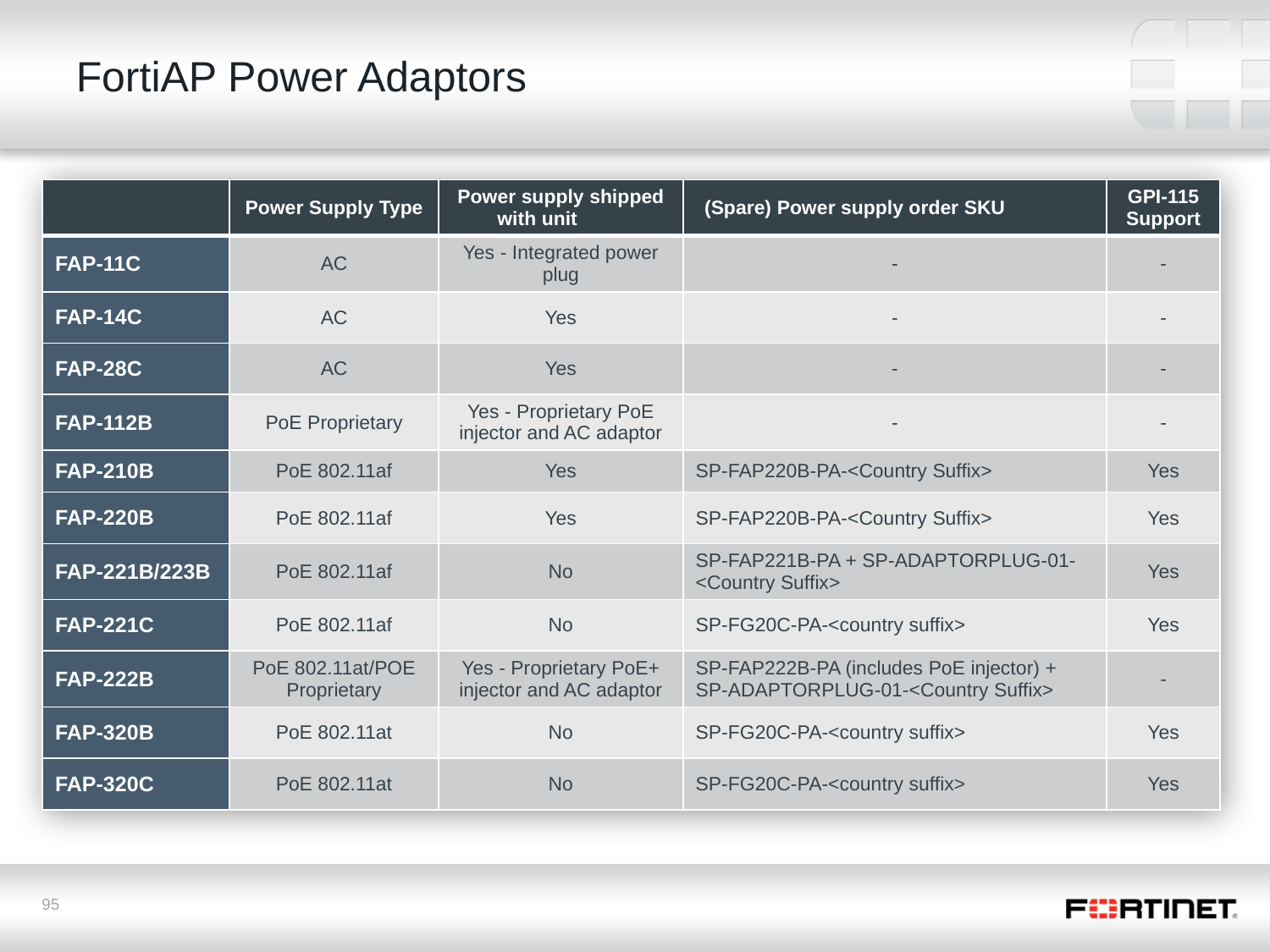

# FortiAP Power Adaptors
|  | Power Supply Type | Power supply shipped with unit | (Spare) Power supply order SKU | GPI-115 Support |
| --- | --- | --- | --- | --- |
| FAP-11C | AC | Yes - Integrated power plug | - | - |
| FAP-14C | AC | Yes | - | - |
| FAP-28C | AC | Yes | - | - |
| FAP-112B | PoE Proprietary | Yes - Proprietary PoE injector and AC adaptor | - | - |
| FAP-210B | PoE 802.11af | Yes | SP-FAP220B-PA-<Country Suffix> | Yes |
| FAP-220B | PoE 802.11af | Yes | SP-FAP220B-PA-<Country Suffix> | Yes |
| FAP-221B/223B | PoE 802.11af | No | SP-FAP221B-PA + SP-ADAPTORPLUG-01-<Country Suffix> | Yes |
| FAP-221C | PoE 802.11af | No | SP-FG20C-PA-<country suffix> | Yes |
| FAP-222B | PoE 802.11at/POE Proprietary | Yes - Proprietary PoE+ injector and AC adaptor | SP-FAP222B-PA (includes PoE injector) + SP-ADAPTORPLUG-01-<Country Suffix> | - |
| FAP-320B | PoE 802.11at | No | SP-FG20C-PA-<country suffix> | Yes |
| FAP-320C | PoE 802.11at | No | SP-FG20C-PA-<country suffix> | Yes |